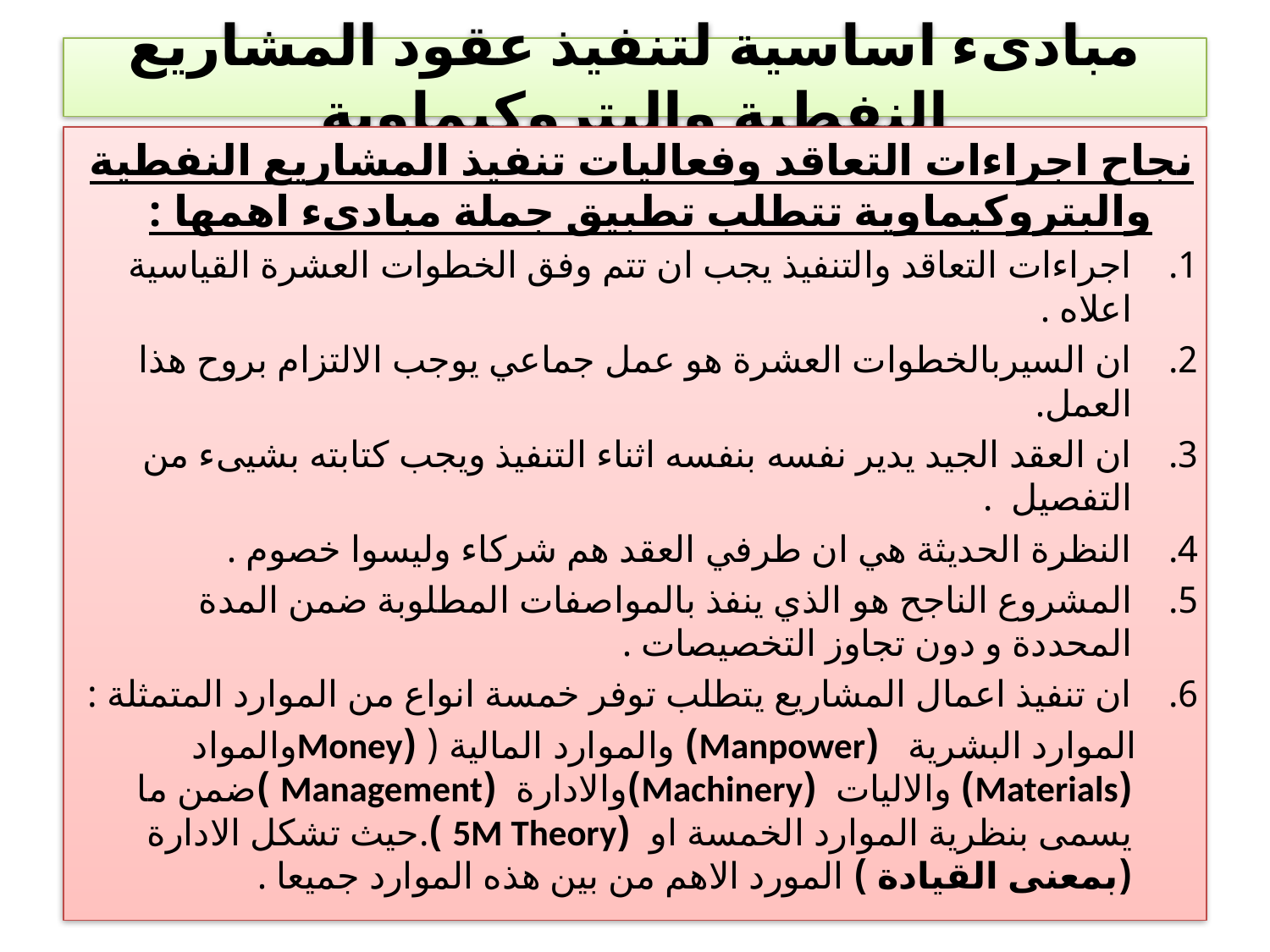

# مبادىء اساسية لتنفيذ عقود المشاريع النفطية والبتروكيماوية
نجاح اجراءات التعاقد وفعاليات تنفيذ المشاريع النفطية والبتروكيماوية تتطلب تطبيق جملة مبادىء اهمها :
اجراءات التعاقد والتنفيذ يجب ان تتم وفق الخطوات العشرة القياسية اعلاه .
ان السيربالخطوات العشرة هو عمل جماعي يوجب الالتزام بروح هذا العمل.
ان العقد الجيد يدير نفسه بنفسه اثناء التنفيذ ويجب كتابته بشيىء من التفصيل  .
النظرة الحديثة هي ان طرفي العقد هم شركاء وليسوا خصوم .
المشروع الناجح هو الذي ينفذ بالمواصفات المطلوبة ضمن المدة المحددة و دون تجاوز التخصيصات .
ان تنفيذ اعمال المشاريع يتطلب توفر خمسة انواع من الموارد المتمثلة :
      الموارد البشرية   (Manpower) والموارد المالية ( (Moneyوالمواد  (Materials) والاليات  (Machinery)والادارة  (Management )ضمن ما يسمى بنظرية الموارد الخمسة او  (5M Theory ).حيث تشكل الادارة (بمعنى القيادة ) المورد الاهم من بين هذه الموارد جميعا .